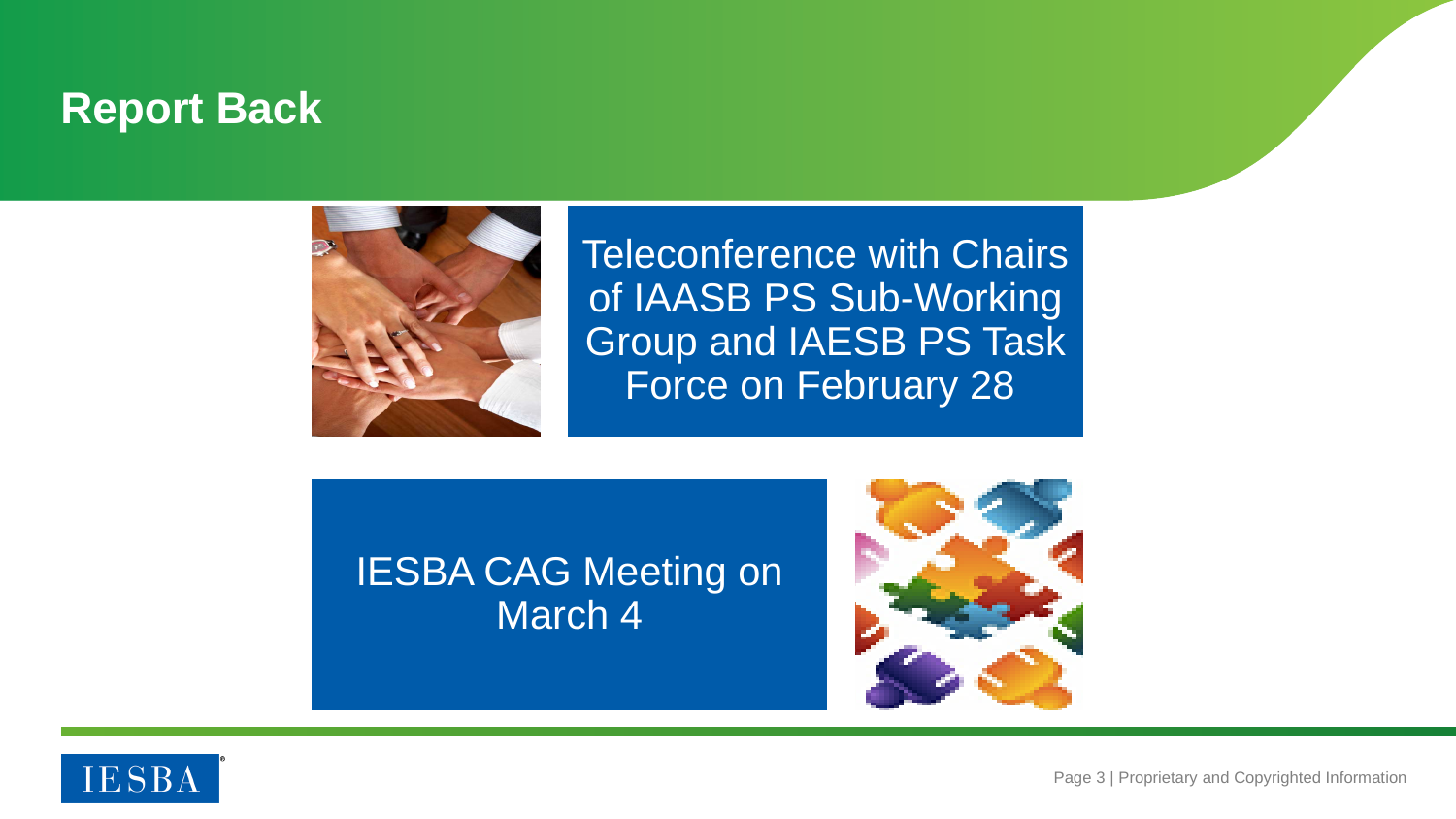

# Report Back
Teleconference with Chairs of IAASB PS Sub-Working Group and IAESB PS Task Force on February 28
IESBA CAG Meeting on March 4